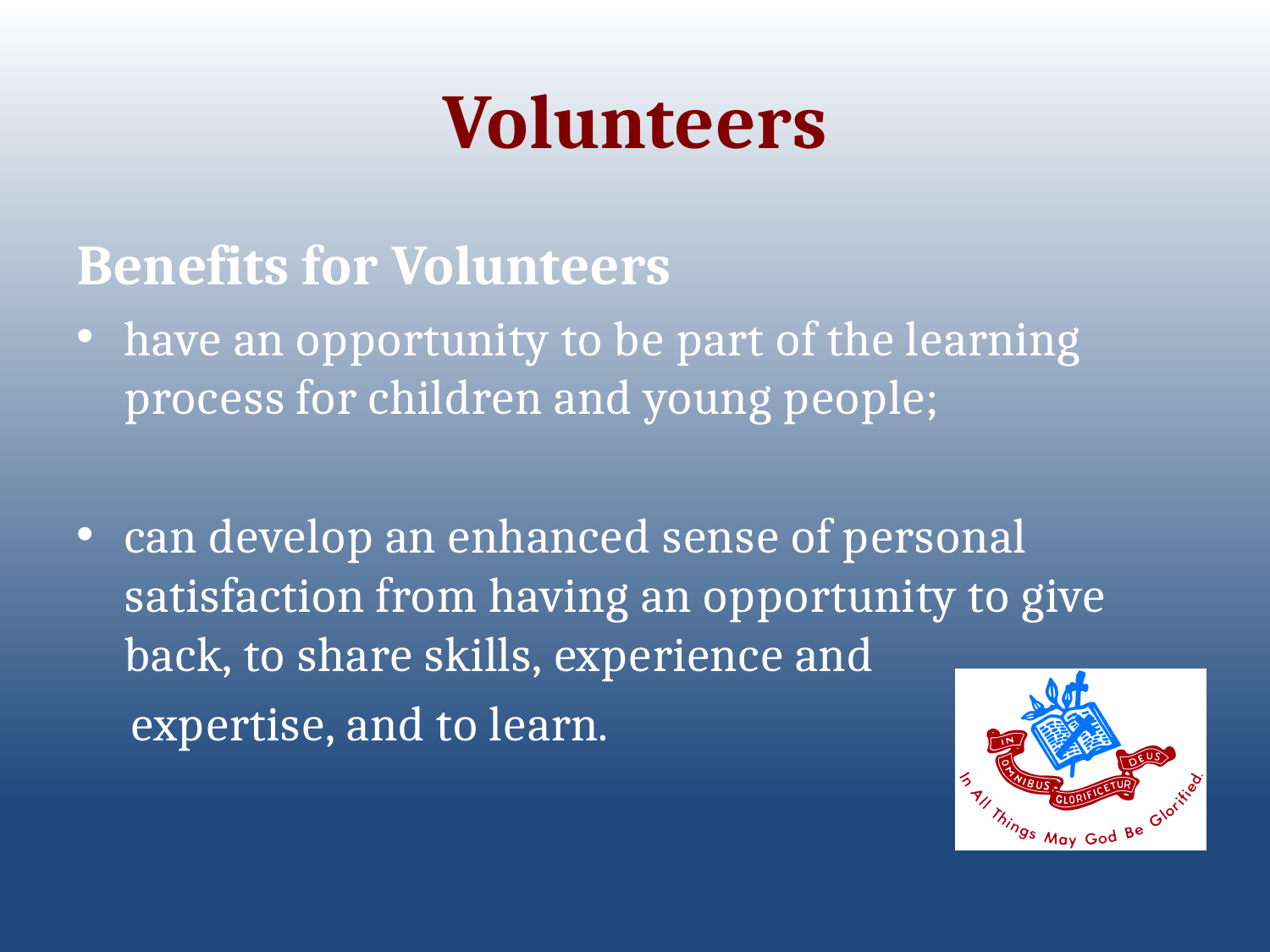

# Volunteers
Benefits for Volunteers
have an opportunity to be part of the learning process for children and young people;

can develop an enhanced sense of personal satisfaction from having an opportunity to give back, to share skills, experience and
     expertise, and to learn.